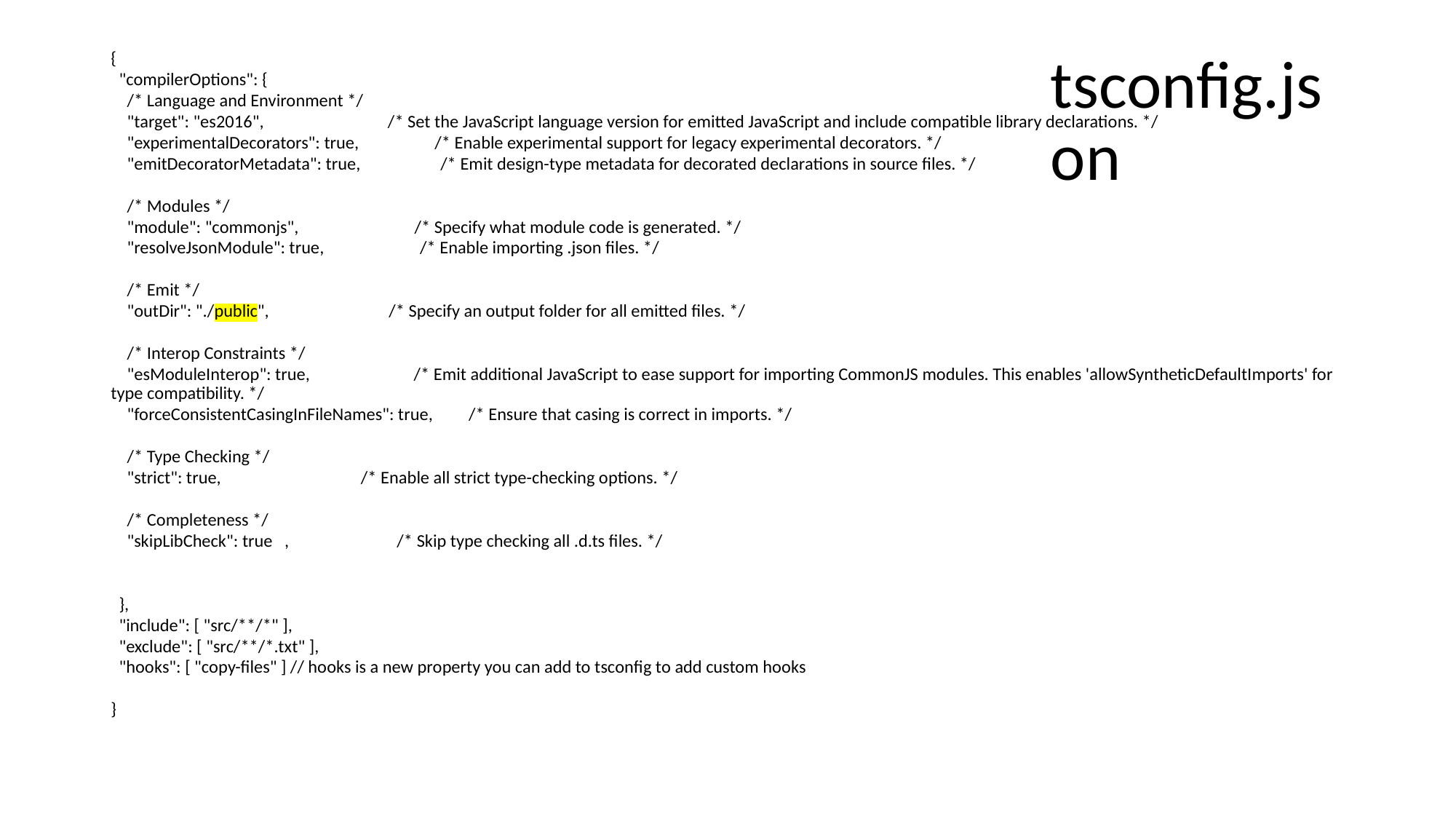

{
  "compilerOptions": {
    /* Language and Environment */
    "target": "es2016",                               /* Set the JavaScript language version for emitted JavaScript and include compatible library declarations. */
    "experimentalDecorators": true,                   /* Enable experimental support for legacy experimental decorators. */
    "emitDecoratorMetadata": true,                    /* Emit design-type metadata for decorated declarations in source files. */

    /* Modules */
    "module": "commonjs",                             /* Specify what module code is generated. */
    "resolveJsonModule": true,                        /* Enable importing .json files. */

    /* Emit */
    "outDir": "./public",                              /* Specify an output folder for all emitted files. */

    /* Interop Constraints */
    "esModuleInterop": true,                          /* Emit additional JavaScript to ease support for importing CommonJS modules. This enables 'allowSyntheticDefaultImports' for type compatibility. */
    "forceConsistentCasingInFileNames": true,         /* Ensure that casing is correct in imports. */

    /* Type Checking */
    "strict": true,                                   /* Enable all strict type-checking options. */

    /* Completeness */
    "skipLibCheck": true   ,                           /* Skip type checking all .d.ts files. */

  },
  "include": [ "src/**/*" ],
  "exclude": [ "src/**/*.txt" ],
  "hooks": [ "copy-files" ] // hooks is a new property you can add to tsconfig to add custom hooks

}
# tsconfig.json